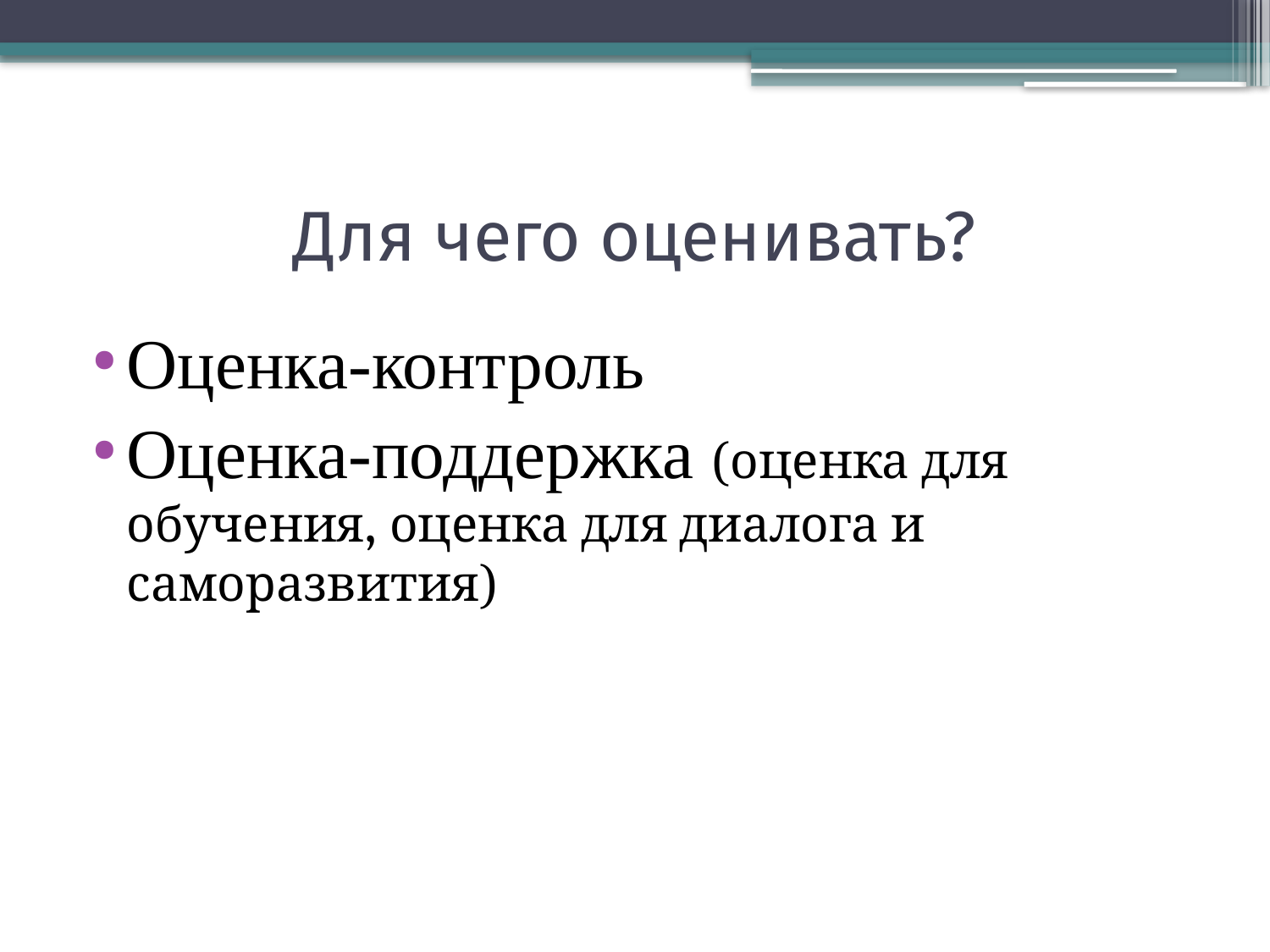

# Для чего оценивать?
Оценка-контроль
Оценка-поддержка (оценка для обучения, оценка для диалога и саморазвития)